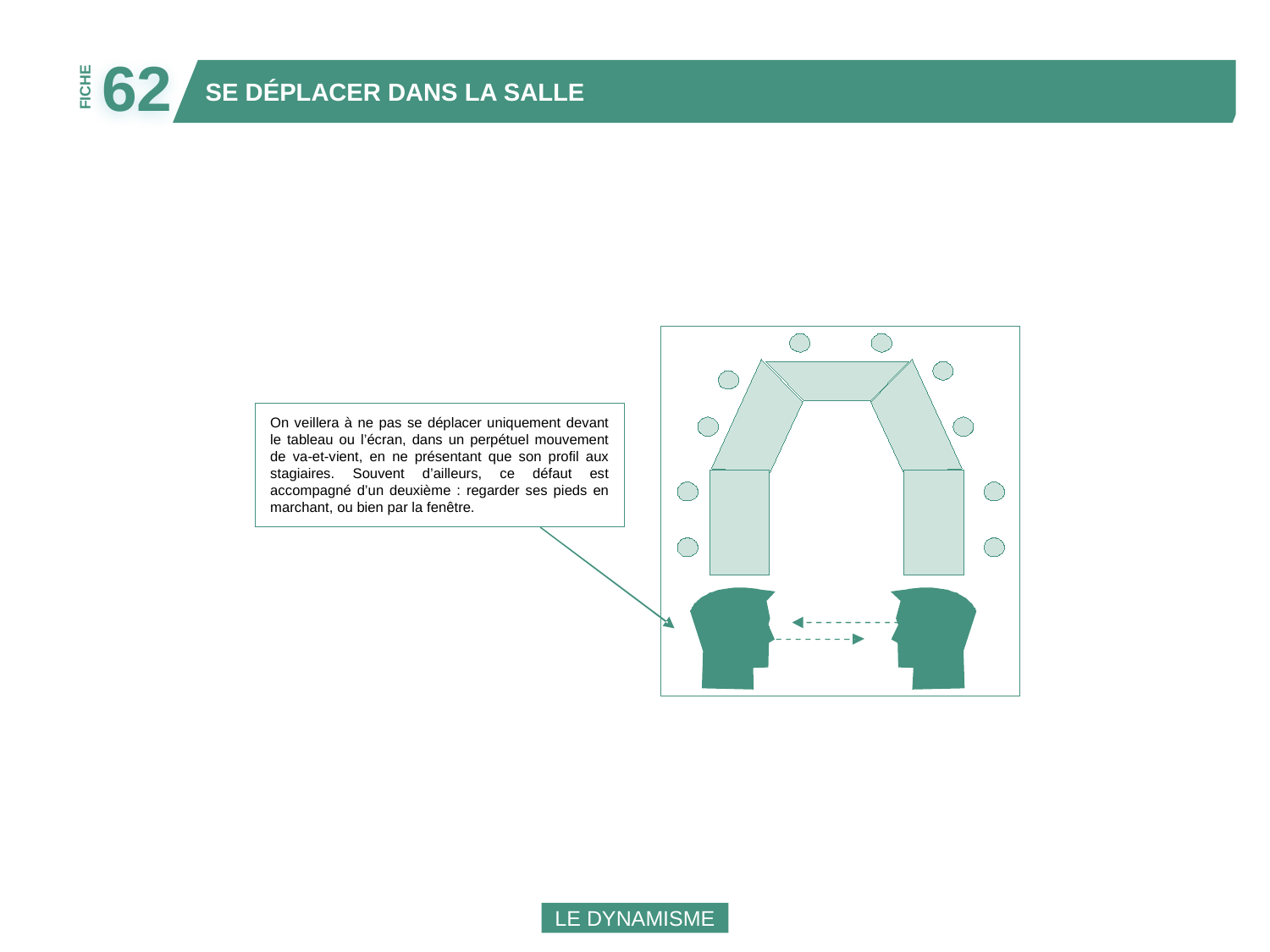

62

SE DÉPLACER DANS LA SALLE
FICHE

On veillera à ne pas se déplacer uniquement devant le tableau ou l’écran, dans un perpétuel mouvement de va-et-vient, en ne présentant que son profil aux stagiaires. Souvent d’ailleurs, ce défaut est accompagné d’un deuxième : regarder ses pieds en marchant, ou bien par la fenêtre.

LE DYNAMISME